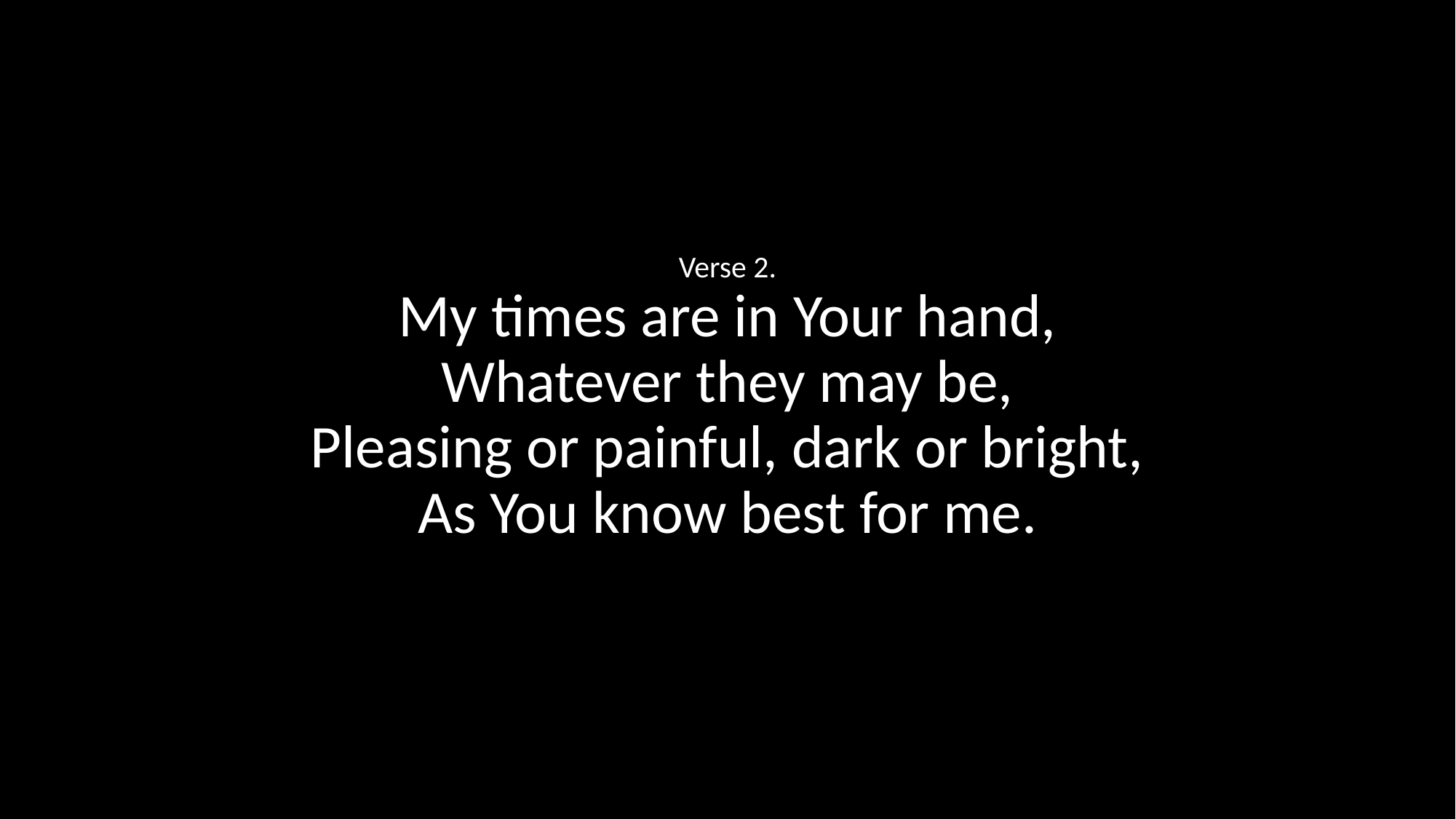

Verse 2.
My times are in Your hand,
Whatever they may be,
Pleasing or painful, dark or bright,
As You know best for me.